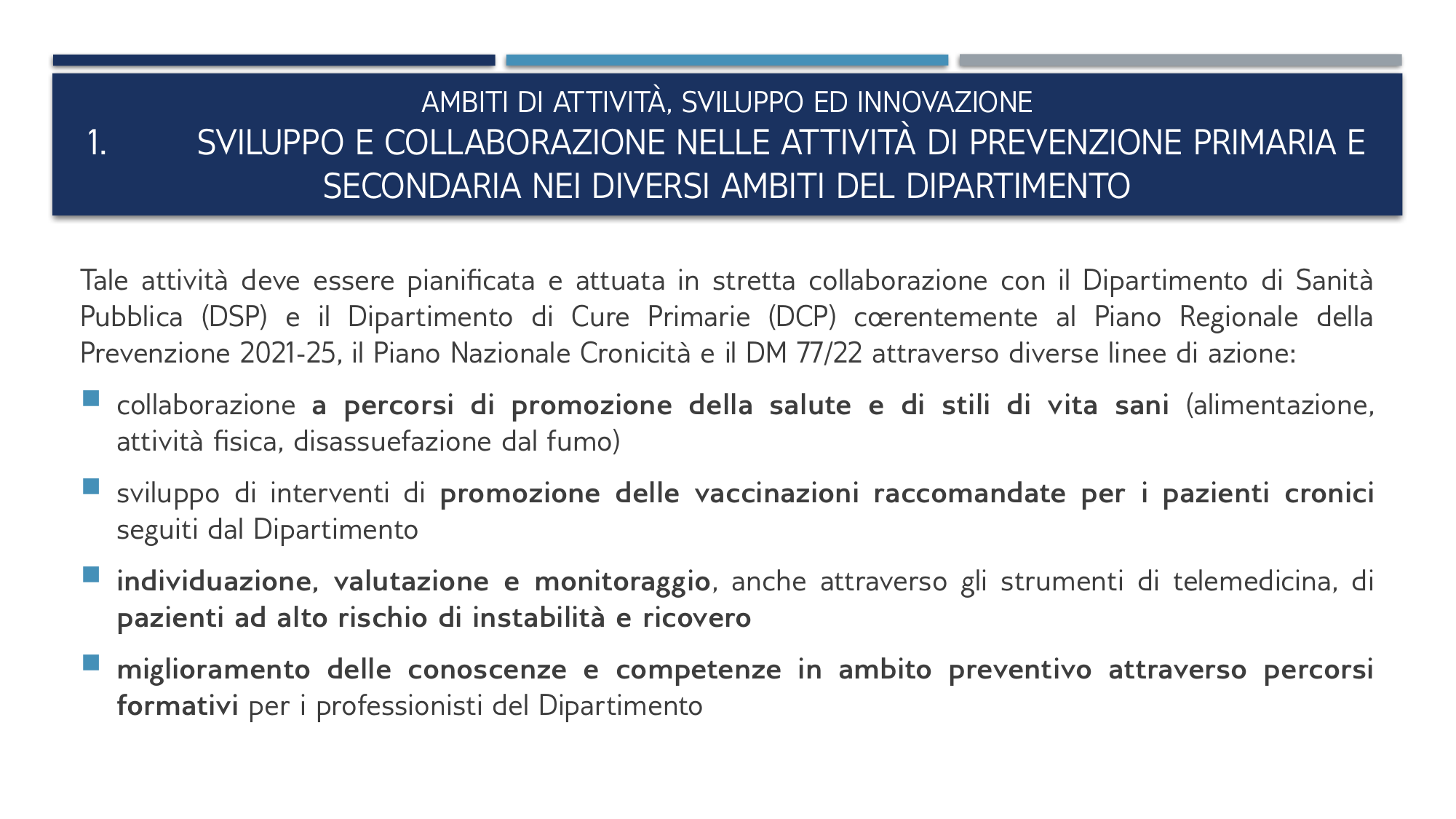

# Ambiti di attività, sviluppo ed innovazione 1.	Sviluppo e collaborazione nelle attività di prevenzione primaria e secondaria nei diversi ambiti del Dipartimento
Tale attività deve essere pianificata e attuata in stretta collaborazione con il Dipartimento di Sanità Pubblica (DSP) e il Dipartimento di Cure Primarie (DCP) coerentemente al Piano Regionale della Prevenzione 2021-25, il Piano Nazionale Cronicità e il DM 77/22 attraverso diverse linee di azione:
collaborazione a percorsi di promozione della salute e di stili di vita sani (alimentazione, attività fisica, disassuefazione dal fumo)
sviluppo di interventi di promozione delle vaccinazioni raccomandate per i pazienti cronici seguiti dal Dipartimento
individuazione, valutazione e monitoraggio, anche attraverso gli strumenti di telemedicina, di pazienti ad alto rischio di instabilità e ricovero
miglioramento delle conoscenze e competenze in ambito preventivo attraverso percorsi formativi per i professionisti del Dipartimento